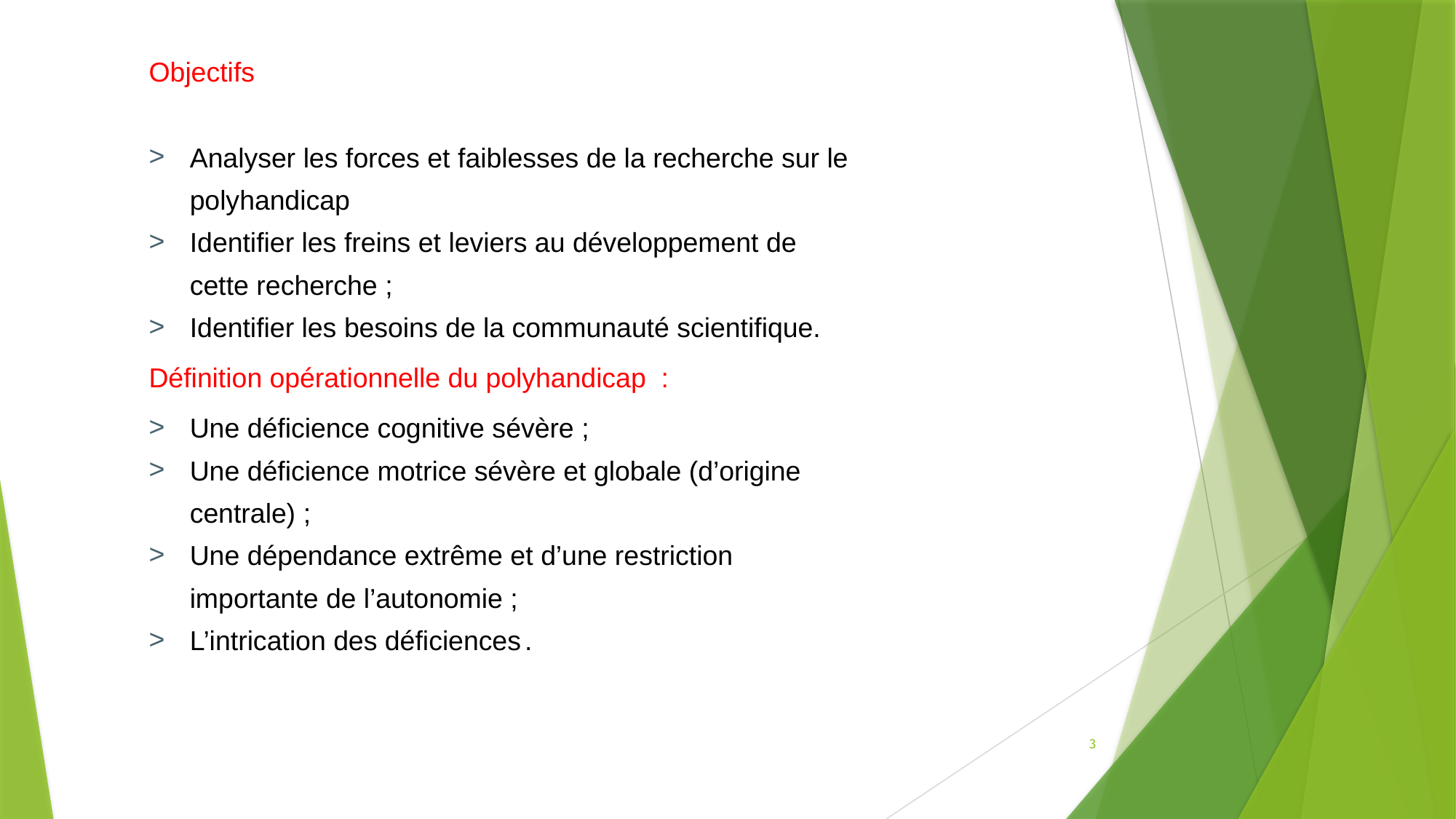

Objectifs

Analyser les forces et faiblesses de la recherche sur le polyhandicap
Identifier les freins et leviers au développement de cette recherche ;
Identifier les besoins de la communauté scientifique.
Définition opérationnelle du polyhandicap  :
Une déficience cognitive sévère ;
Une déficience motrice sévère et globale (d’origine centrale) ;
Une dépendance extrême et d’une restriction importante de l’autonomie ;
L’intrication des déficiences .
3